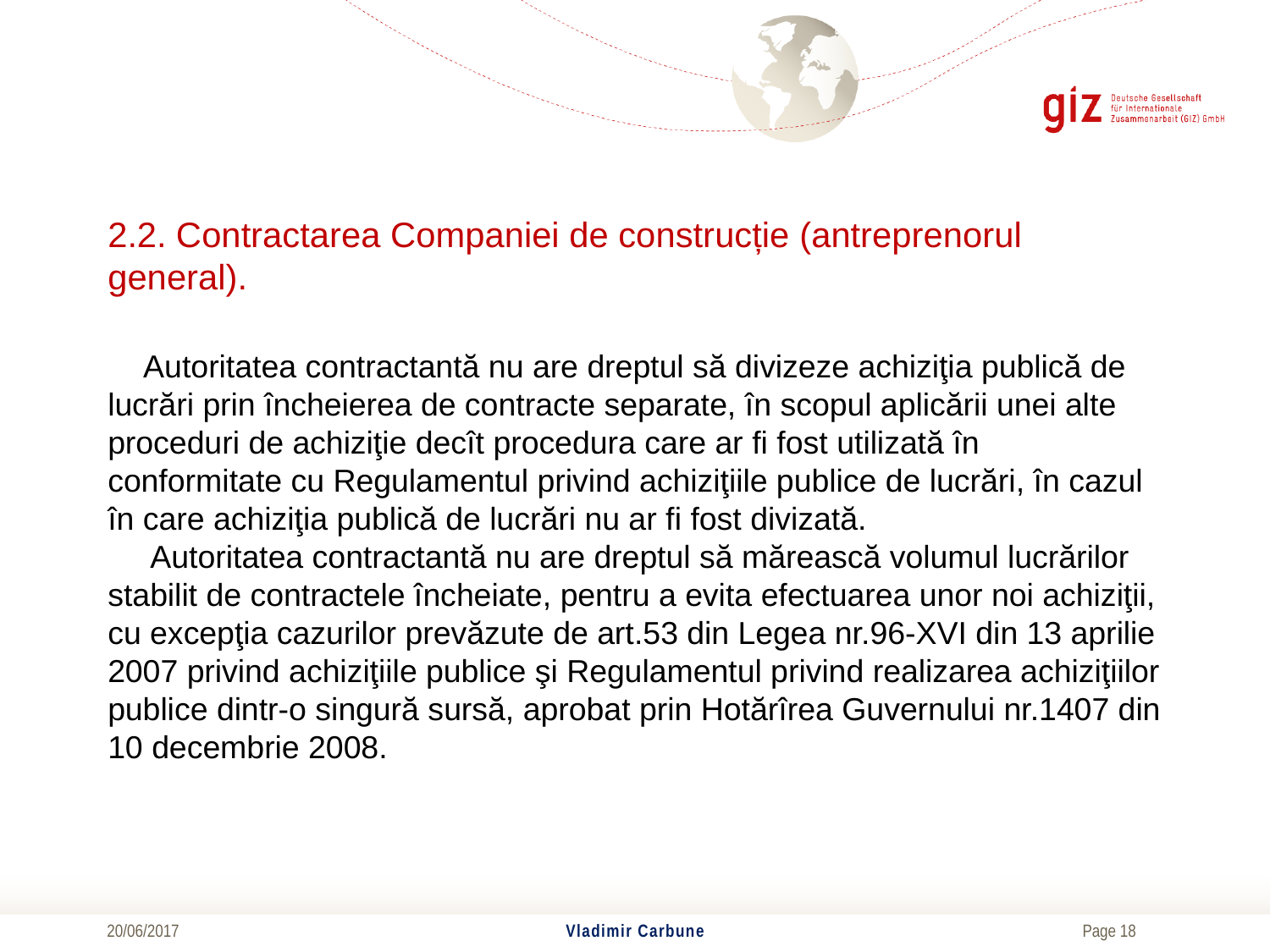

# 2.2. Contractarea Companiei de construcție (antreprenorul general).
    Autoritatea contractantă nu are dreptul să divizeze achiziţia publică de lucrări prin încheierea de contracte separate, în scopul aplicării unei alte proceduri de achiziţie decît procedura care ar fi fost utilizată în conformitate cu Regulamentul privind achiziţiile publice de lucrări, în cazul în care achiziţia publică de lucrări nu ar fi fost divizată.
     Autoritatea contractantă nu are dreptul să mărească volumul lucrărilor stabilit de contractele încheiate, pentru a evita efectuarea unor noi achiziţii, cu excepţia cazurilor prevăzute de art.53 din Legea nr.96-XVI din 13 aprilie 2007 privind achiziţiile publice şi Regulamentul privind realizarea achiziţiilor publice dintr-o singură sursă, aprobat prin Hotărîrea Guvernului nr.1407 din 10 decembrie 2008.
20/06/2017
Vladimir Carbune